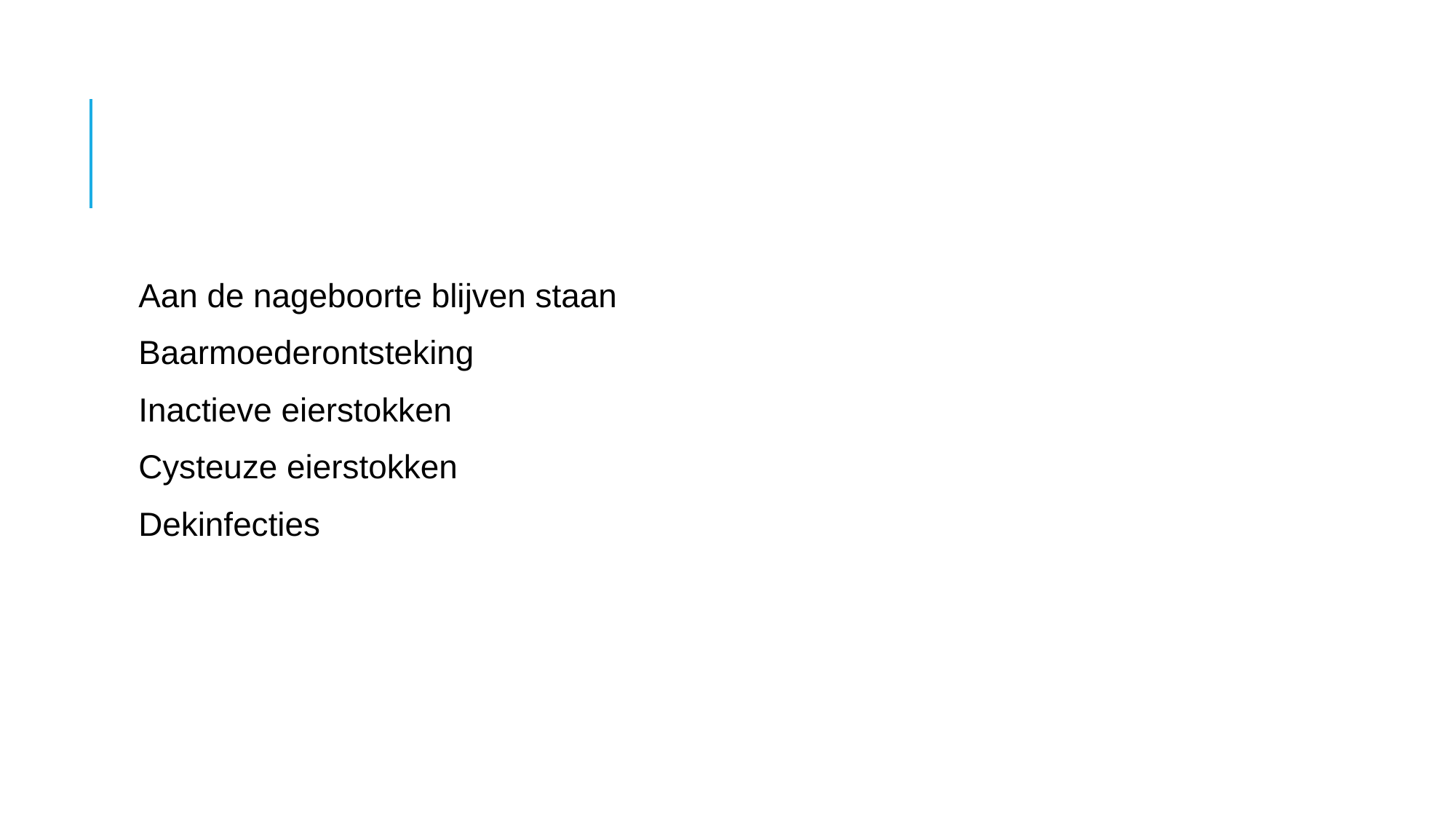

#
Aan de nageboorte blijven staan
Baarmoederontsteking
Inactieve eierstokken
Cysteuze eierstokken
Dekinfecties